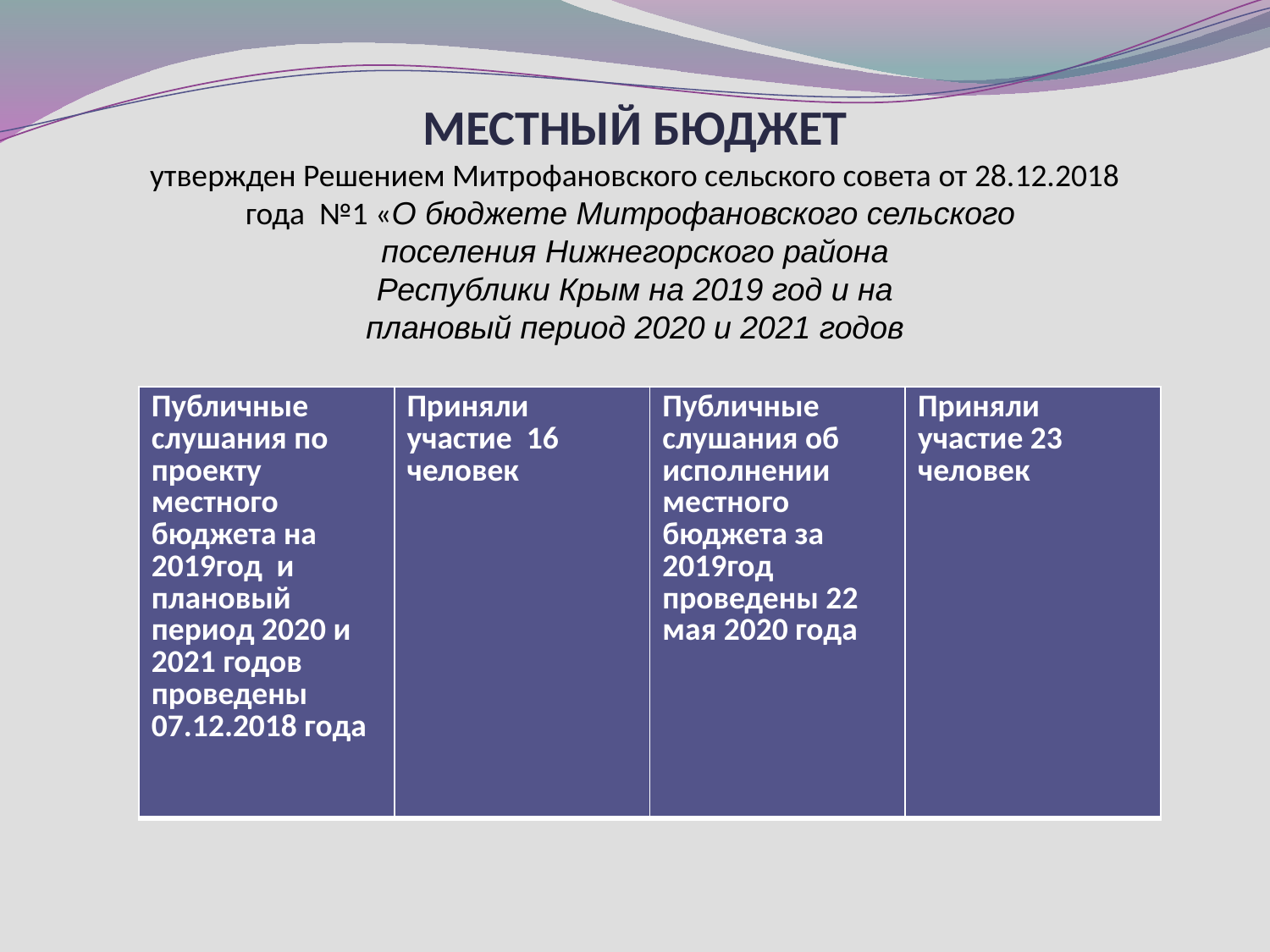

МЕСТНЫЙ БЮДЖЕТ
утвержден Решением Митрофановского сельского совета от 28.12.2018 года  №1 «О бюджете Митрофановского сельского
поселения Нижнегорского района
Республики Крым на 2019 год и на
плановый период 2020 и 2021 годов

»

| Публичные слушания по проекту местного бюджета на 2019год и плановый период 2020 и 2021 годов проведены 07.12.2018 года | Приняли участие 16 человек | Публичные слушания об исполнении местного бюджета за 2019год проведены 22 мая 2020 года | Приняли участие 23 человек |
| --- | --- | --- | --- |